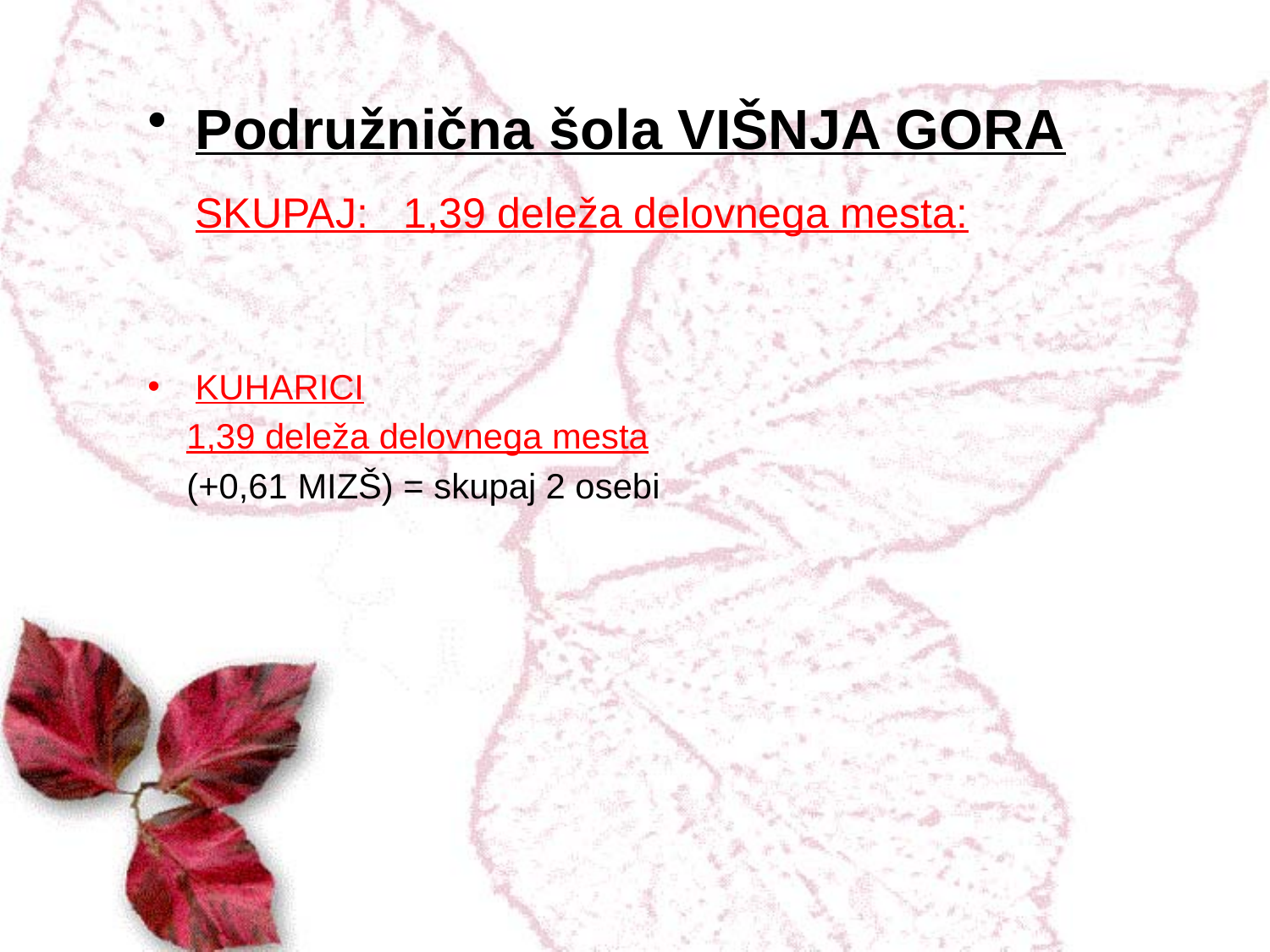

Podružnična šola VIŠNJA GORA
	SKUPAJ:   1,39 deleža delovnega mesta:

KUHARICI
    1,39 deleža delovnega mesta
    (+0,61 MIZŠ) = skupaj 2 osebi